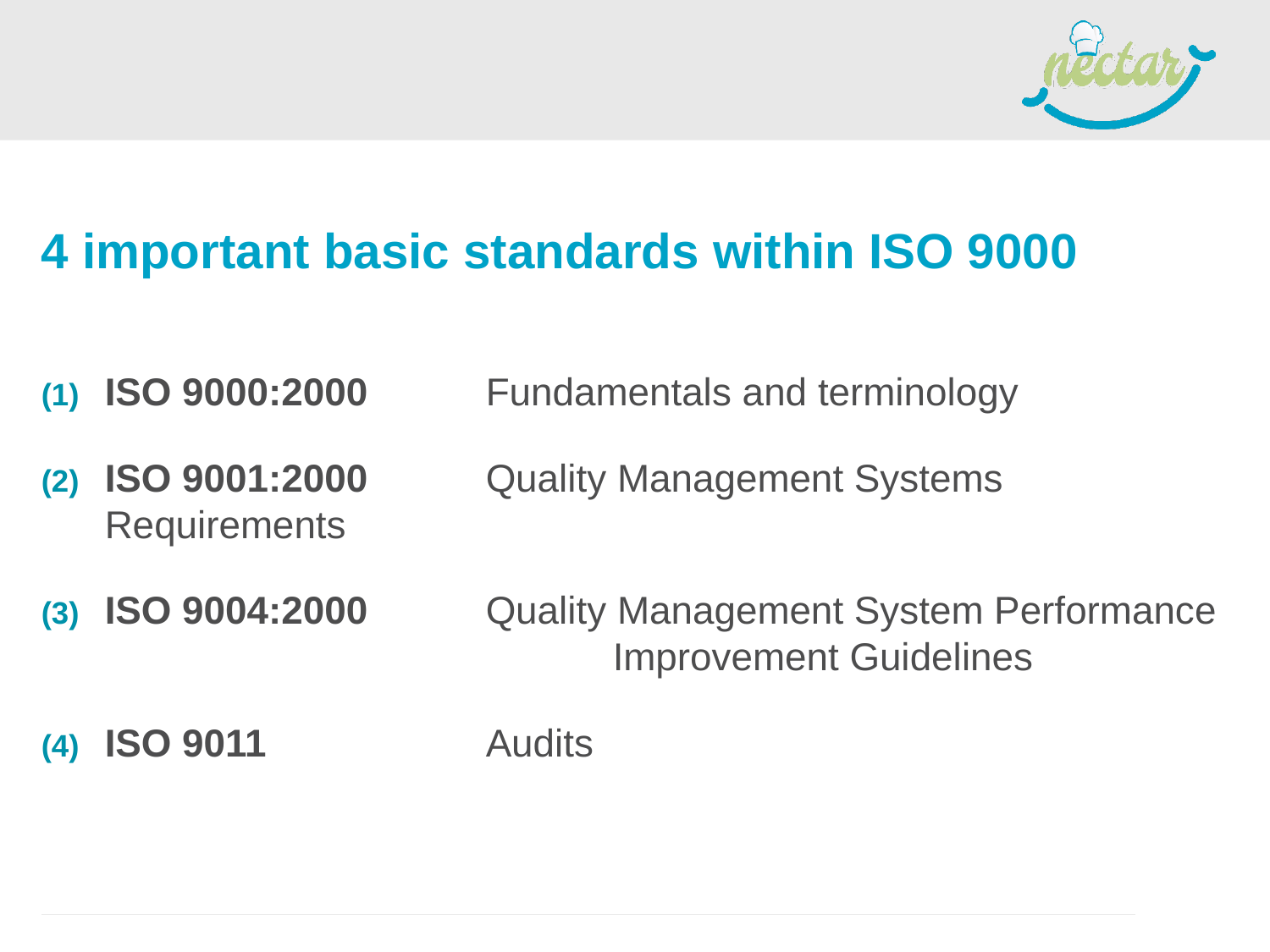

#
4 important basic standards within ISO 9000
ISO 9000:2000 	Fundamentals and terminology
ISO 9001:2000 	Quality Management Systems Requirements
ISO 9004:2000 	Quality Management System Performance 				Improvement Guidelines
ISO 9011 		Audits